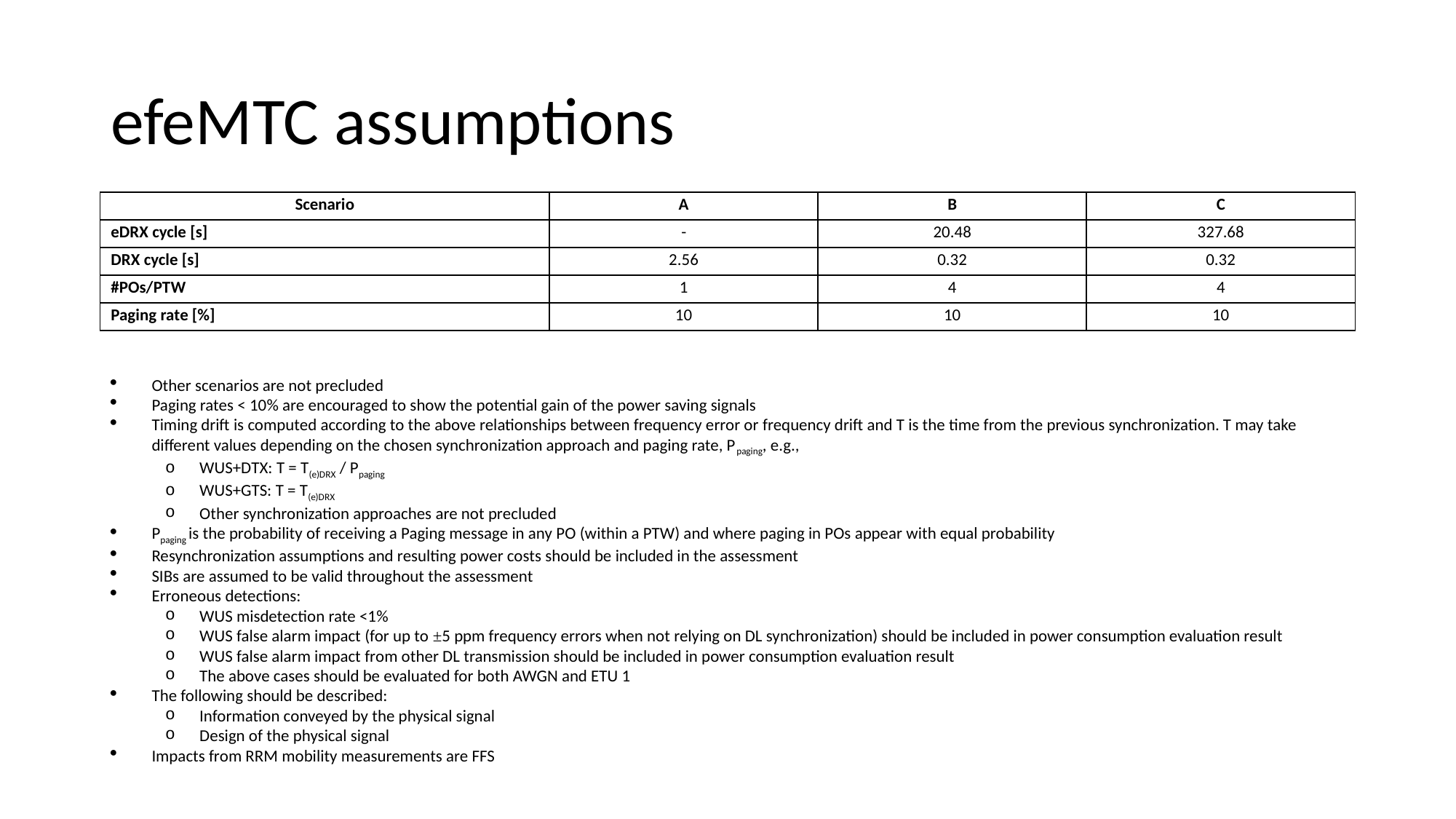

# efeMTC assumptions
| Scenario | A | B | C |
| --- | --- | --- | --- |
| eDRX cycle [s] | - | 20.48 | 327.68 |
| DRX cycle [s] | 2.56 | 0.32 | 0.32 |
| #POs/PTW | 1 | 4 | 4 |
| Paging rate [%] | 10 | 10 | 10 |
Other scenarios are not precluded
Paging rates < 10% are encouraged to show the potential gain of the power saving signals
Timing drift is computed according to the above relationships between frequency error or frequency drift and T is the time from the previous synchronization. T may take different values depending on the chosen synchronization approach and paging rate, Ppaging, e.g.,
WUS+DTX: T = T(e)DRX / Ppaging
WUS+GTS: T = T(e)DRX
Other synchronization approaches are not precluded
Ppaging is the probability of receiving a Paging message in any PO (within a PTW) and where paging in POs appear with equal probability
Resynchronization assumptions and resulting power costs should be included in the assessment
SIBs are assumed to be valid throughout the assessment
Erroneous detections:
WUS misdetection rate <1%
WUS false alarm impact (for up to ±5 ppm frequency errors when not relying on DL synchronization) should be included in power consumption evaluation result
WUS false alarm impact from other DL transmission should be included in power consumption evaluation result
The above cases should be evaluated for both AWGN and ETU 1
The following should be described:
Information conveyed by the physical signal
Design of the physical signal
Impacts from RRM mobility measurements are FFS